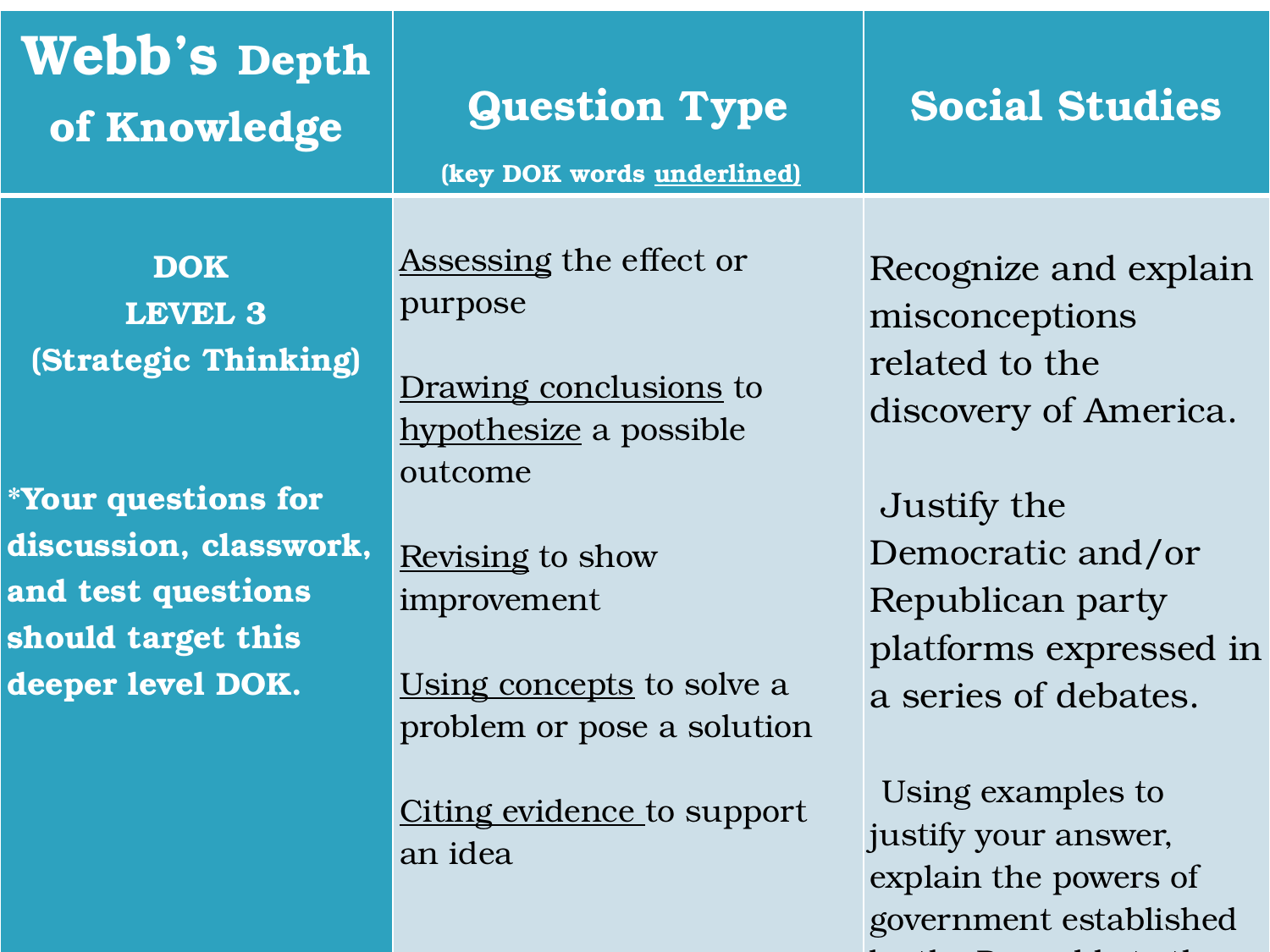

| Webb’s Depth of Knowledge | Question Type (key DOK words underlined) | Social Studies |
| --- | --- | --- |
| DOK LEVEL 3 (Strategic Thinking)     \*Your questions for discussion, classwork, and test questions should target this deeper level DOK. | Assessing the effect or purpose   Drawing conclusions to hypothesize a possible outcome   Revising to show improvement   Using concepts to solve a problem or pose a solution   Citing evidence to support an idea | Recognize and explain misconceptions related to the discovery of America.    Justify the Democratic and/or Republican party platforms expressed in a series of debates.    Using examples to justify your answer, explain the powers of government established by the Preamble to the United States Constitution and why these powers are still significant today. |